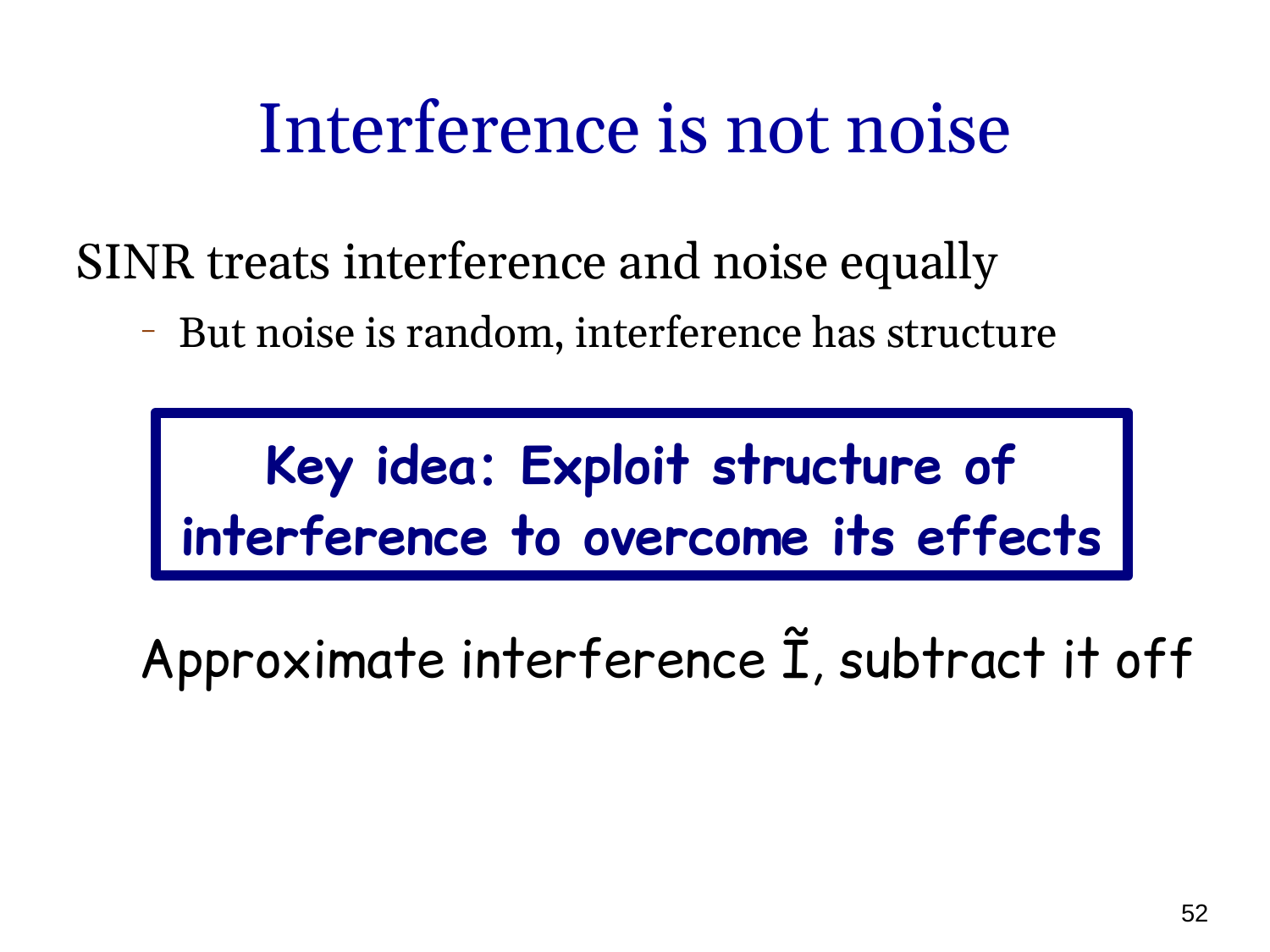

# Interference is not noise
SINR treats interference and noise equally
But noise is random, interference has structure
Key idea: Exploit structure of interference to overcome its effects
Approximate interference Ĩ, subtract it off

52